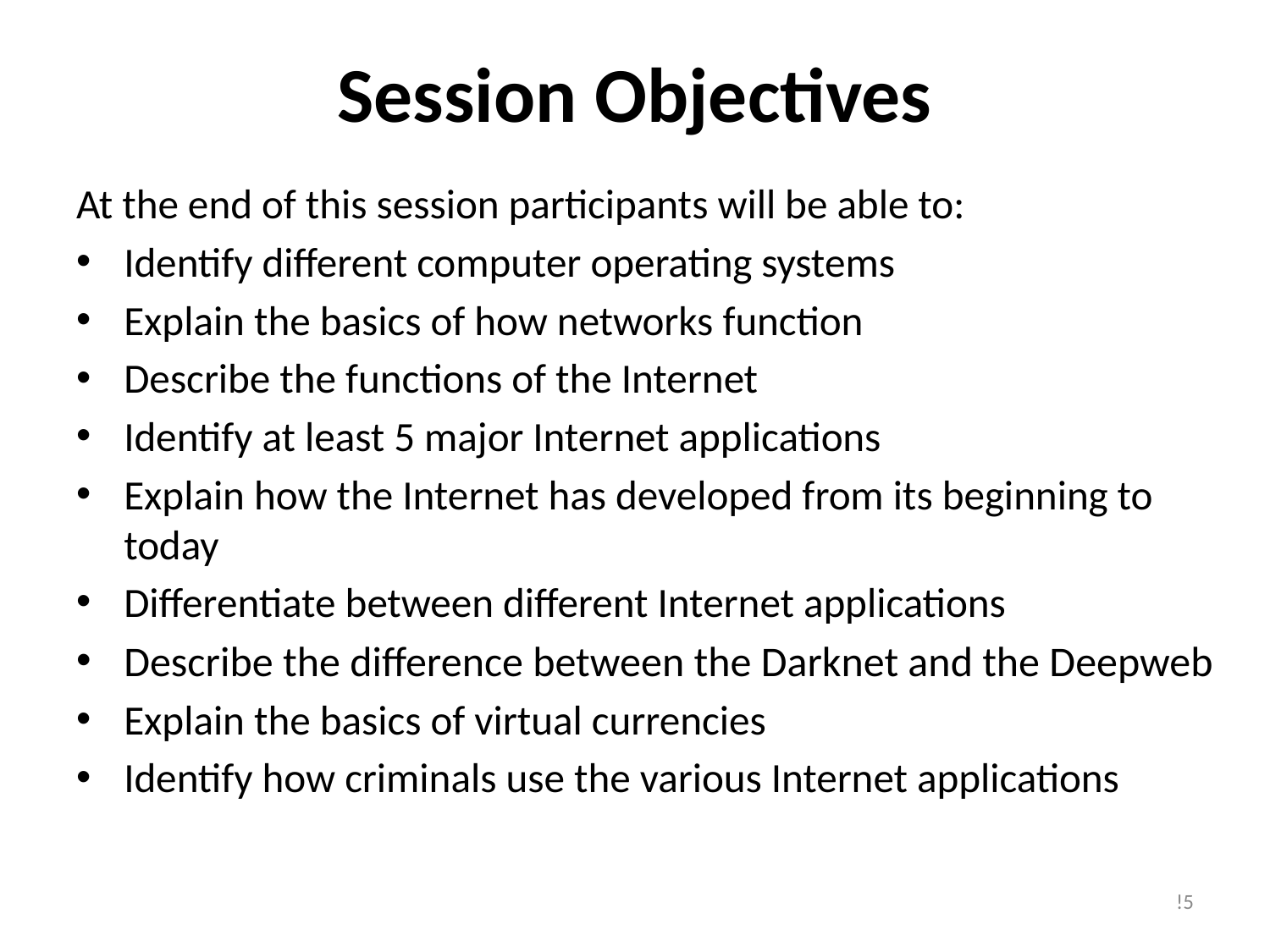

# Session Objectives
At the end of this session participants will be able to:
Identify different computer operating systems
Explain the basics of how networks function
Describe the functions of the Internet
Identify at least 5 major Internet applications
Explain how the Internet has developed from its beginning to today
Differentiate between different Internet applications
Describe the difference between the Darknet and the Deepweb
Explain the basics of virtual currencies
Identify how criminals use the various Internet applications

!5